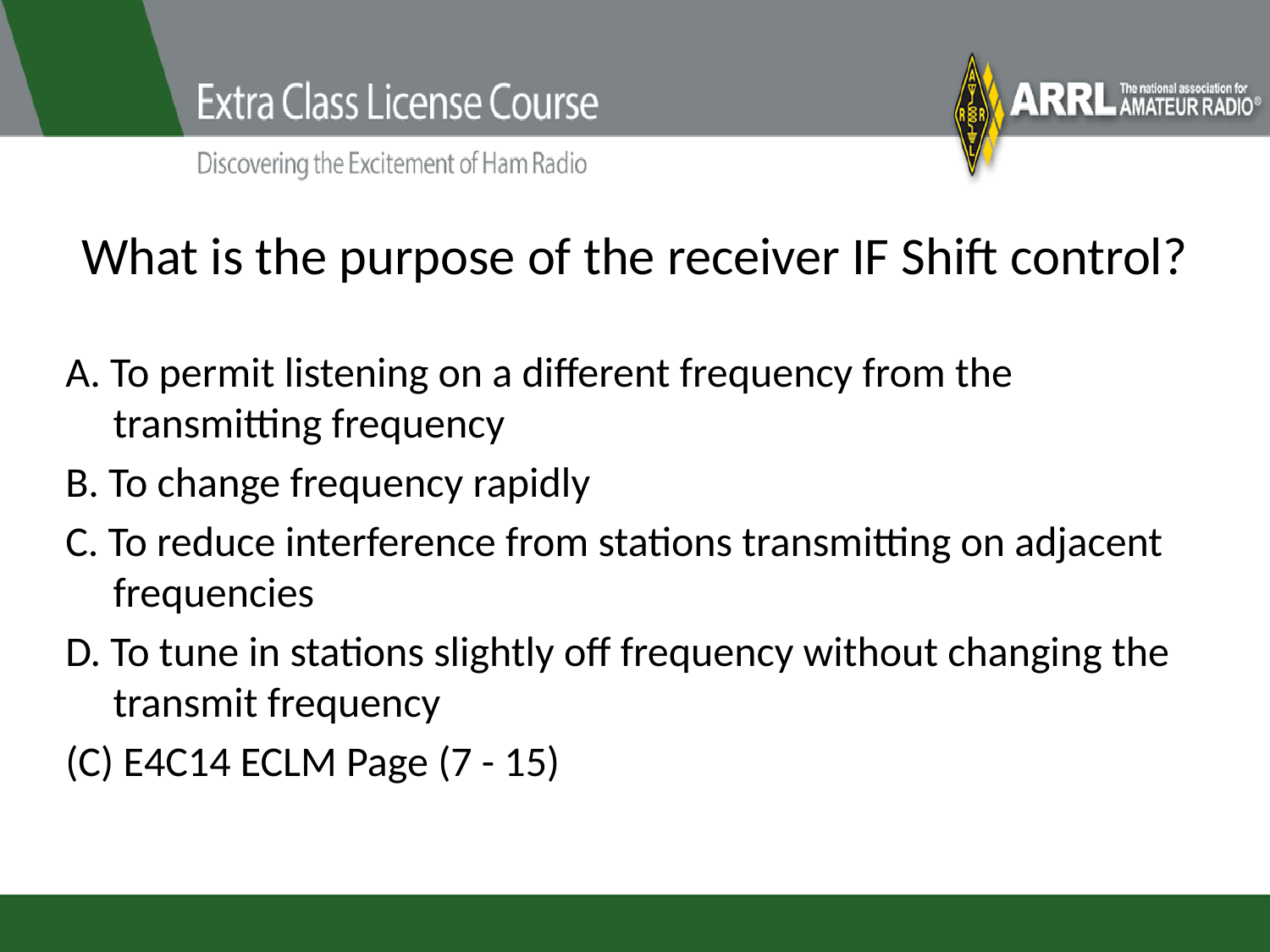

# What is the purpose of the receiver IF Shift control?
A. To permit listening on a different frequency from the transmitting frequency
B. To change frequency rapidly
C. To reduce interference from stations transmitting on adjacent frequencies
D. To tune in stations slightly off frequency without changing the transmit frequency
(C) E4C14 ECLM Page (7 - 15)